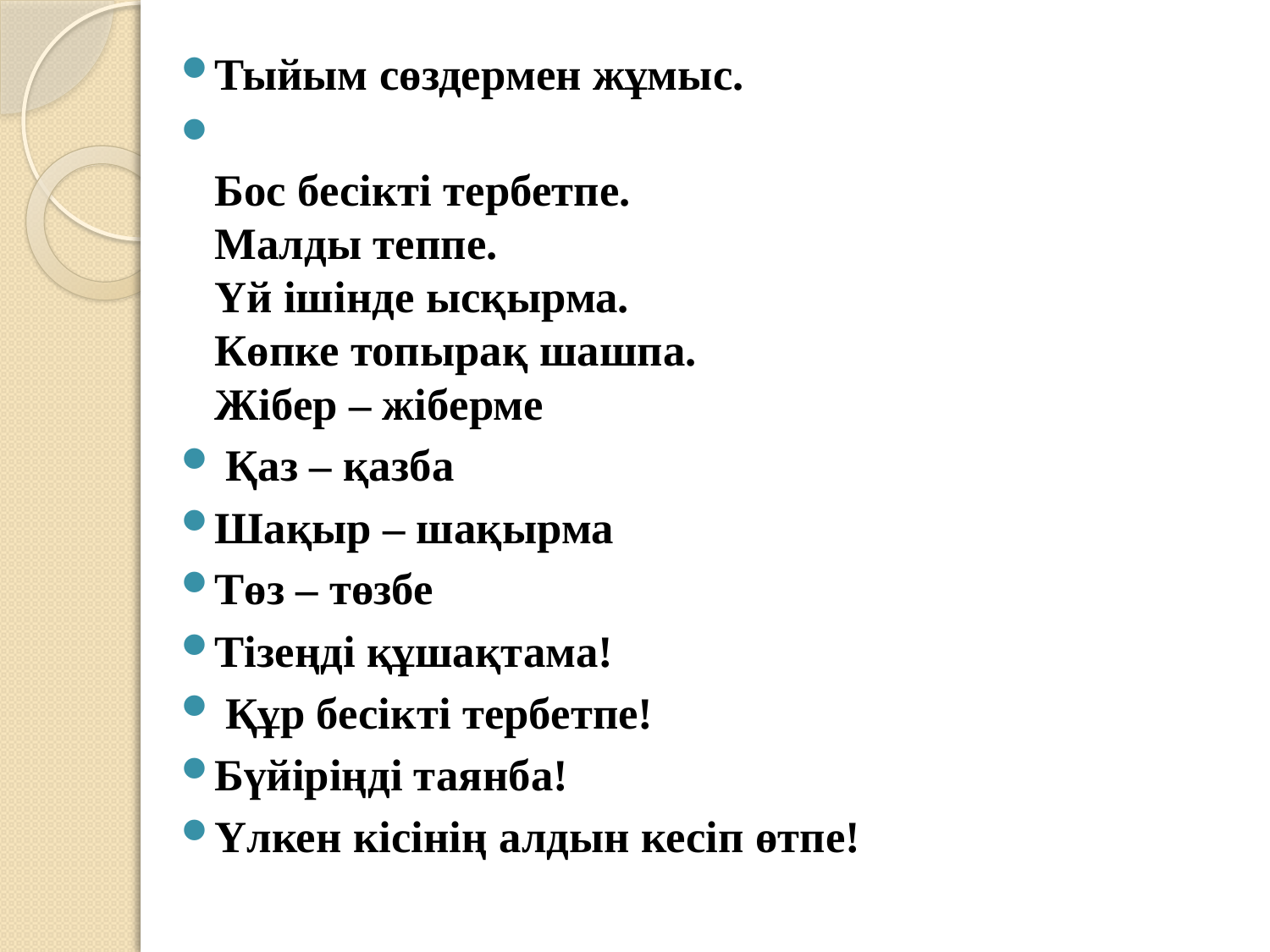

Тыйым сөздермен жұмыс.
Бос бесікті тербетпе.
Малды теппе.
Үй ішінде ысқырма.
Көпке топырақ шашпа.
Жібер – жіберме
 Қаз – қазба
Шақыр – шақырма
Төз – төзбе
Тізеңді құшақтама!
 Құр бесікті тербетпе!
Бүйіріңді таянба!
Үлкен кісінің алдын кесіп өтпе!